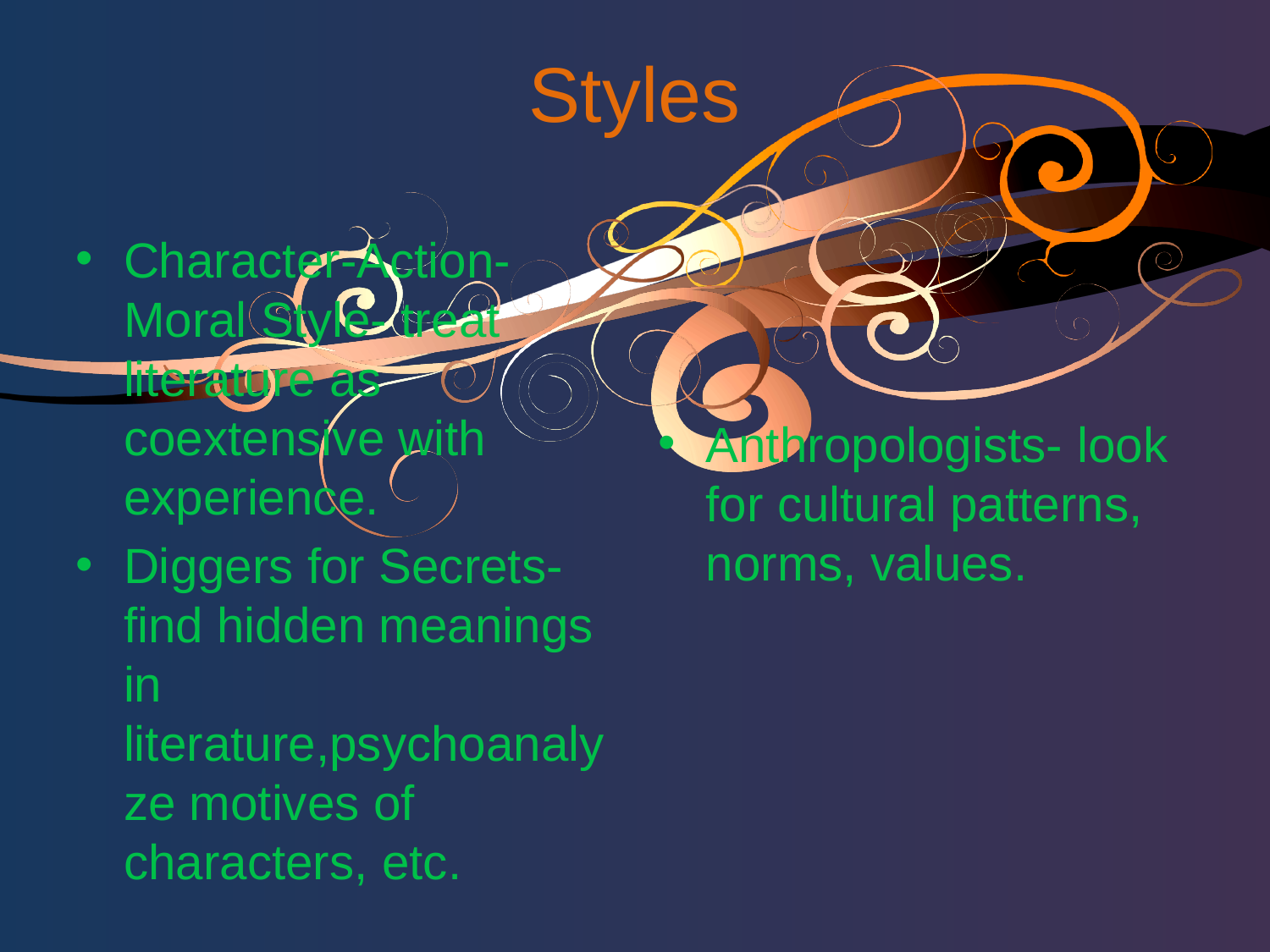

# Styles
Character-Action-Moral Style- treat literature as coextensive with experience.
Diggers for Secrets- find hidden meanings in literature,psychoanalyze motives of characters, etc.
Anthropologists- look for cultural patterns, norms, values.